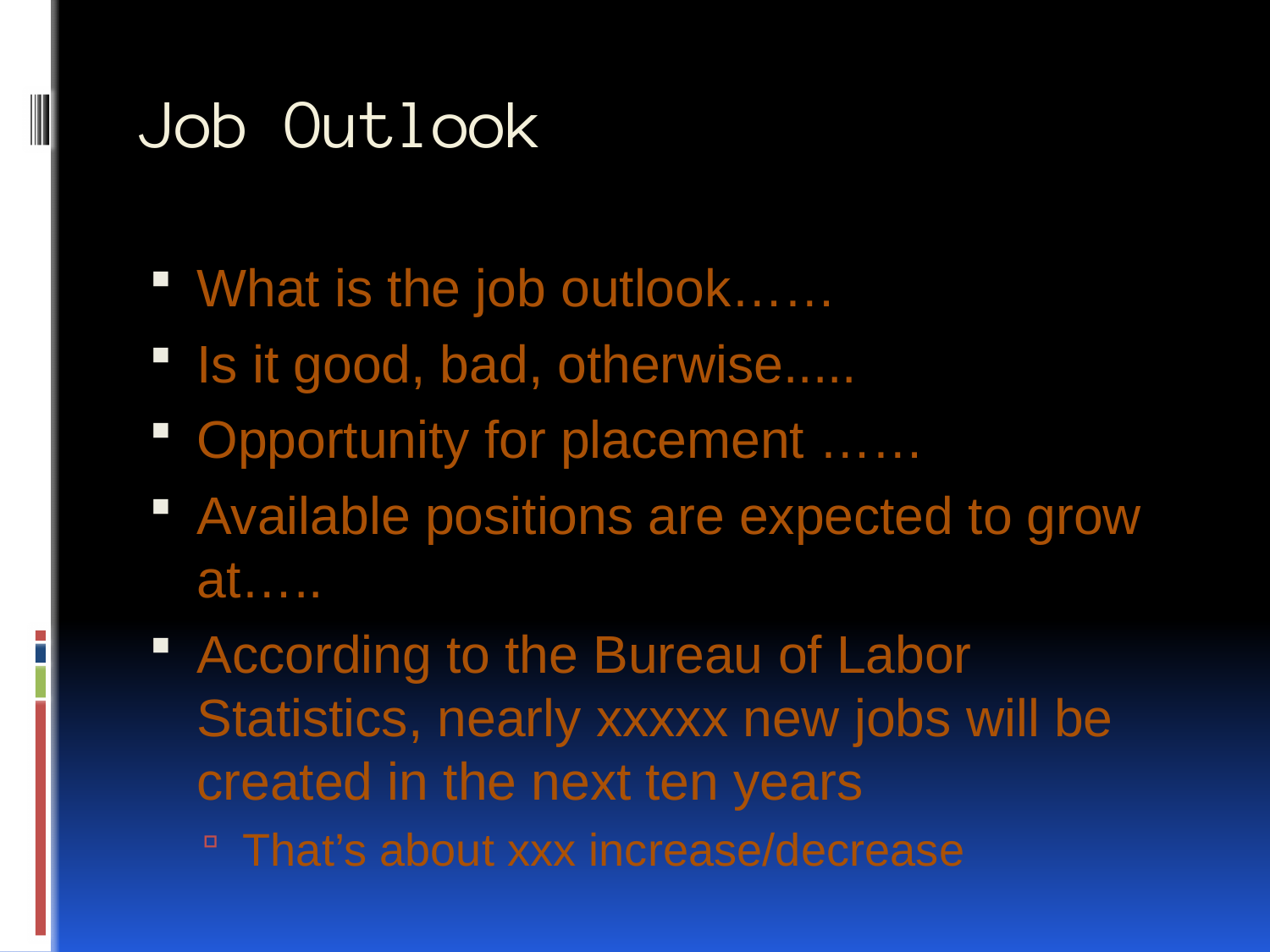

# Job Outlook
What is the job outlook……
Is it good, bad, otherwise.....
Opportunity for placement ……
Available positions are expected to grow at…..
According to the Bureau of Labor Statistics, nearly xxxxx new jobs will be created in the next ten years
That’s about xxx increase/decrease